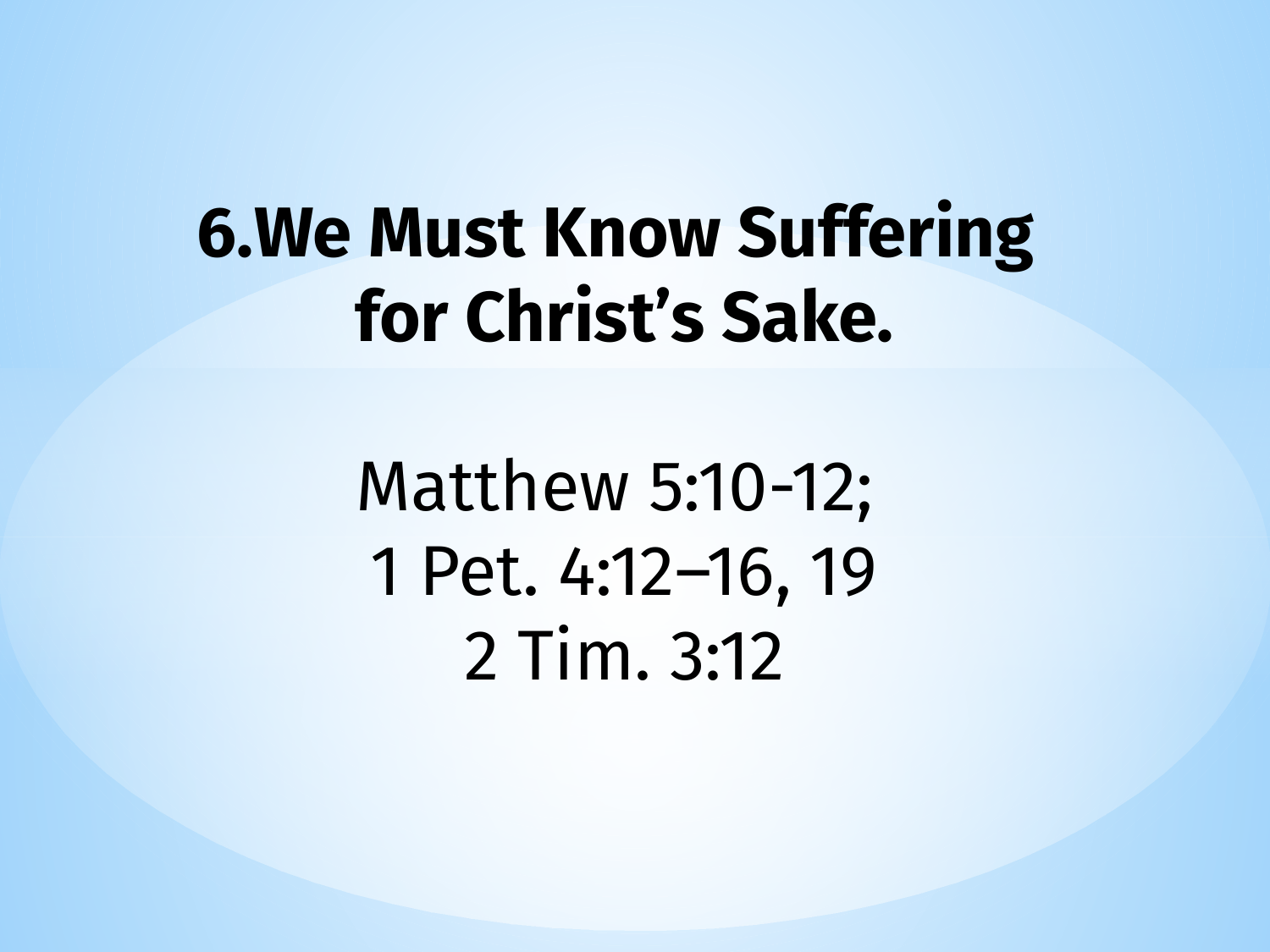

We Must Know Suffering
for Christ’s Sake.

Matthew 5:10-12;
1 Pet. 4:12–16, 19
2 Tim. 3:12